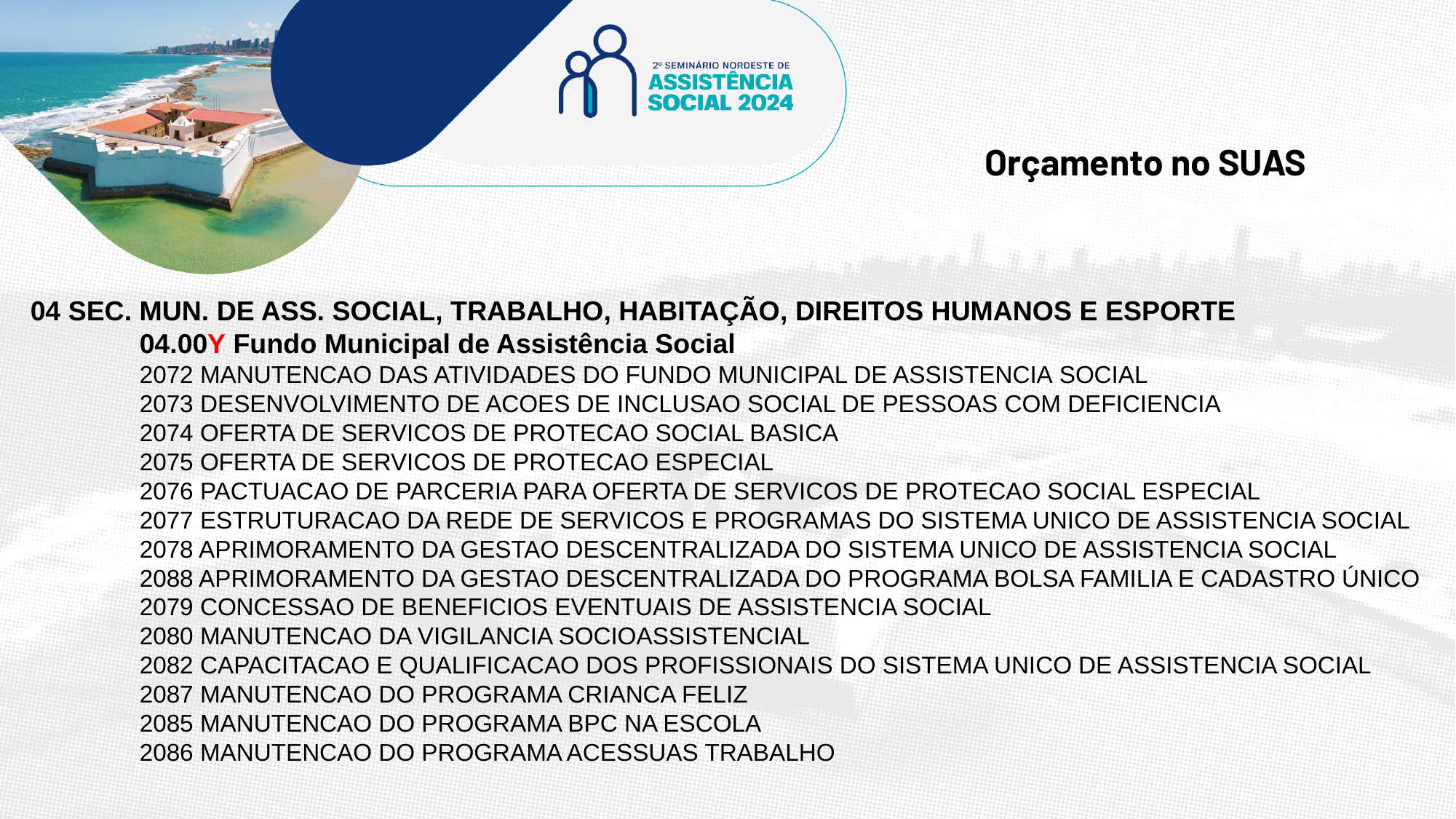

Orçamento no SUAS
04 SEC. MUN. DE ASS. SOCIAL, TRABALHO, HABITAÇÃO, DIREITOS HUMANOS E ESPORTE
	04.00Y Fundo Municipal de Assistência Social
	2072 MANUTENCAO DAS ATIVIDADES DO FUNDO MUNICIPAL DE ASSISTENCIA SOCIAL
	2073 DESENVOLVIMENTO DE ACOES DE INCLUSAO SOCIAL DE PESSOAS COM DEFICIENCIA
	2074 OFERTA DE SERVICOS DE PROTECAO SOCIAL BASICA
	2075 OFERTA DE SERVICOS DE PROTECAO ESPECIAL
	2076 PACTUACAO DE PARCERIA PARA OFERTA DE SERVICOS DE PROTECAO SOCIAL ESPECIAL
	2077 ESTRUTURACAO DA REDE DE SERVICOS E PROGRAMAS DO SISTEMA UNICO DE ASSISTENCIA SOCIAL
	2078 APRIMORAMENTO DA GESTAO DESCENTRALIZADA DO SISTEMA UNICO DE ASSISTENCIA SOCIAL
	2088 APRIMORAMENTO DA GESTAO DESCENTRALIZADA DO PROGRAMA BOLSA FAMILIA E CADASTRO ÚNICO
	2079 CONCESSAO DE BENEFICIOS EVENTUAIS DE ASSISTENCIA SOCIAL
	2080 MANUTENCAO DA VIGILANCIA SOCIOASSISTENCIAL
	2082 CAPACITACAO E QUALIFICACAO DOS PROFISSIONAIS DO SISTEMA UNICO DE ASSISTENCIA SOCIAL
	2087 MANUTENCAO DO PROGRAMA CRIANCA FELIZ
	2085 MANUTENCAO DO PROGRAMA BPC NA ESCOLA
	2086 MANUTENCAO DO PROGRAMA ACESSUAS TRABALHO